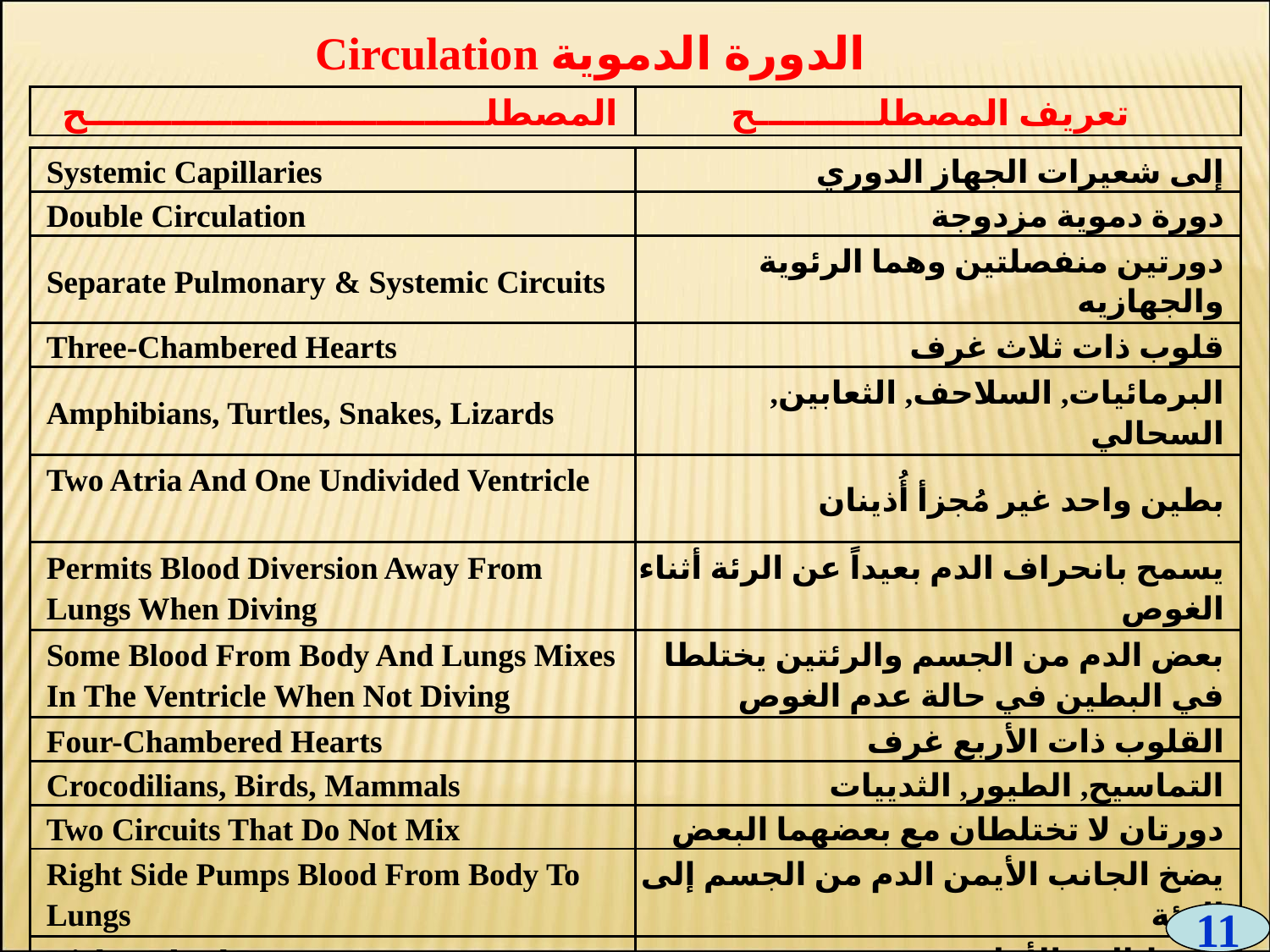

Circulation الدورة الدموية
| المصطلـــــــــــــــــــــــــــــــــح | تعريف المصطلــــــــــح |
| --- | --- |
| Systemic Capillaries | إلى شعيرات الجهاز الدوري |
| --- | --- |
| Double Circulation | دورة دموية مزدوجة |
| Separate Pulmonary & Systemic Circuits | دورتين منفصلتين وهما الرئوية والجهازيه |
| Three-Chambered Hearts | قلوب ذات ثلاث غرف |
| Amphibians, Turtles, Snakes, Lizards | البرمائيات, السلاحف, الثعابين, السحالي |
| Two Atria And One Undivided Ventricle | بطين واحد غير مُجزأ أُذينان |
| Permits Blood Diversion Away From Lungs When Diving | يسمح بانحراف الدم بعيداً عن الرئة أثناء الغوص |
| Some Blood From Body And Lungs Mixes In The Ventricle When Not Diving | بعض الدم من الجسم والرئتين يختلطا في البطين في حالة عدم الغوص |
| Four-Chambered Hearts | القلوب ذات الأربع غرف |
| Crocodilians, Birds, Mammals | التماسيح, الطيور, الثدييات |
| Two Circuits That Do Not Mix | دورتان لا تختلطان مع بعضهما البعض |
| Right Side Pumps Blood From Body To Lungs | يضخ الجانب الأيمن الدم من الجسم إلى الرئة |
| Higher Blood Pressure | ضغط الدم الأعلى |
| More Efficient Movement Of Blood | يدعم الحركة الأكثر كفاءة للدم |
11